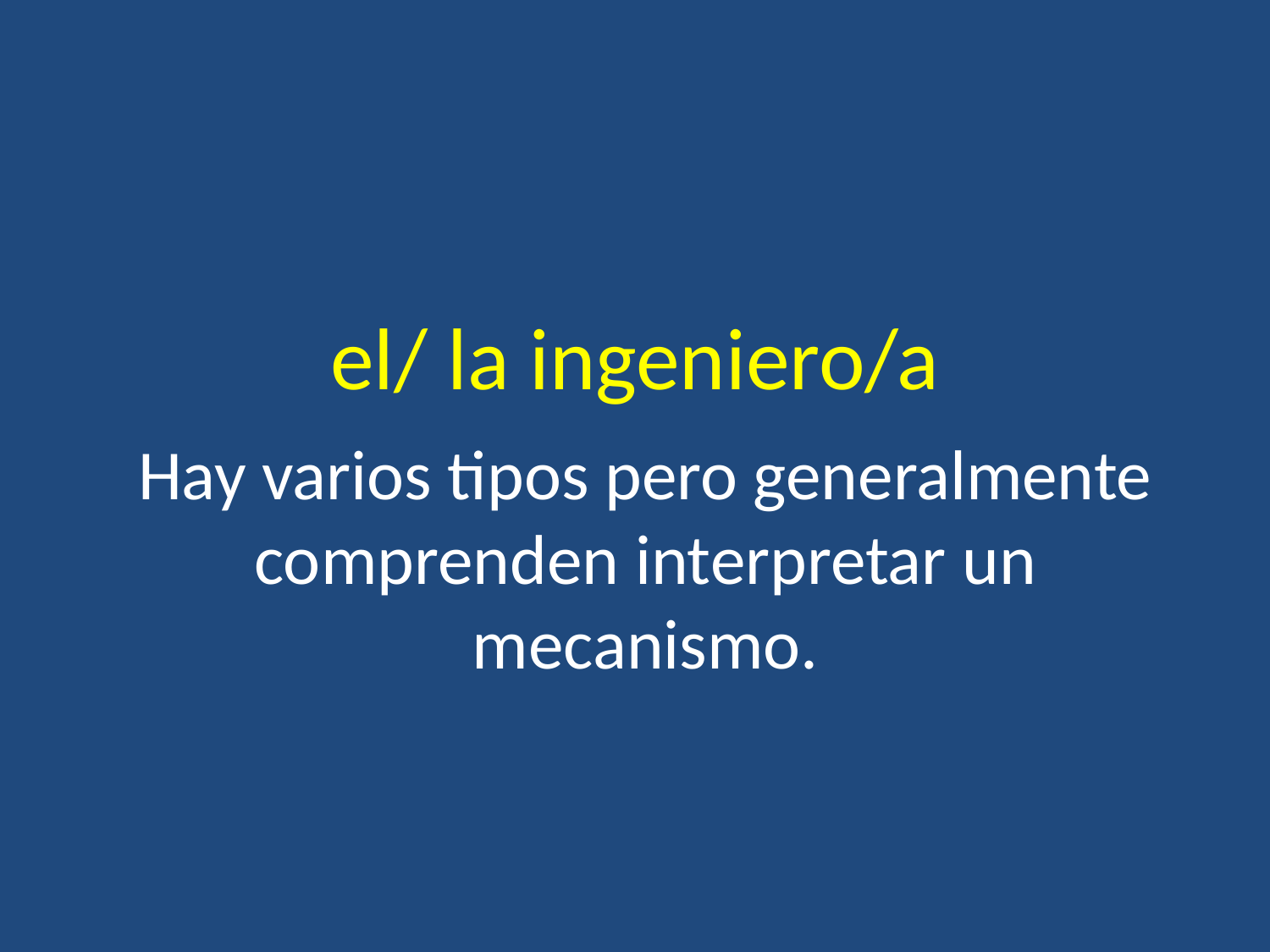

# el/ la ingeniero/a
Hay varios tipos pero generalmente comprenden interpretar un mecanismo.